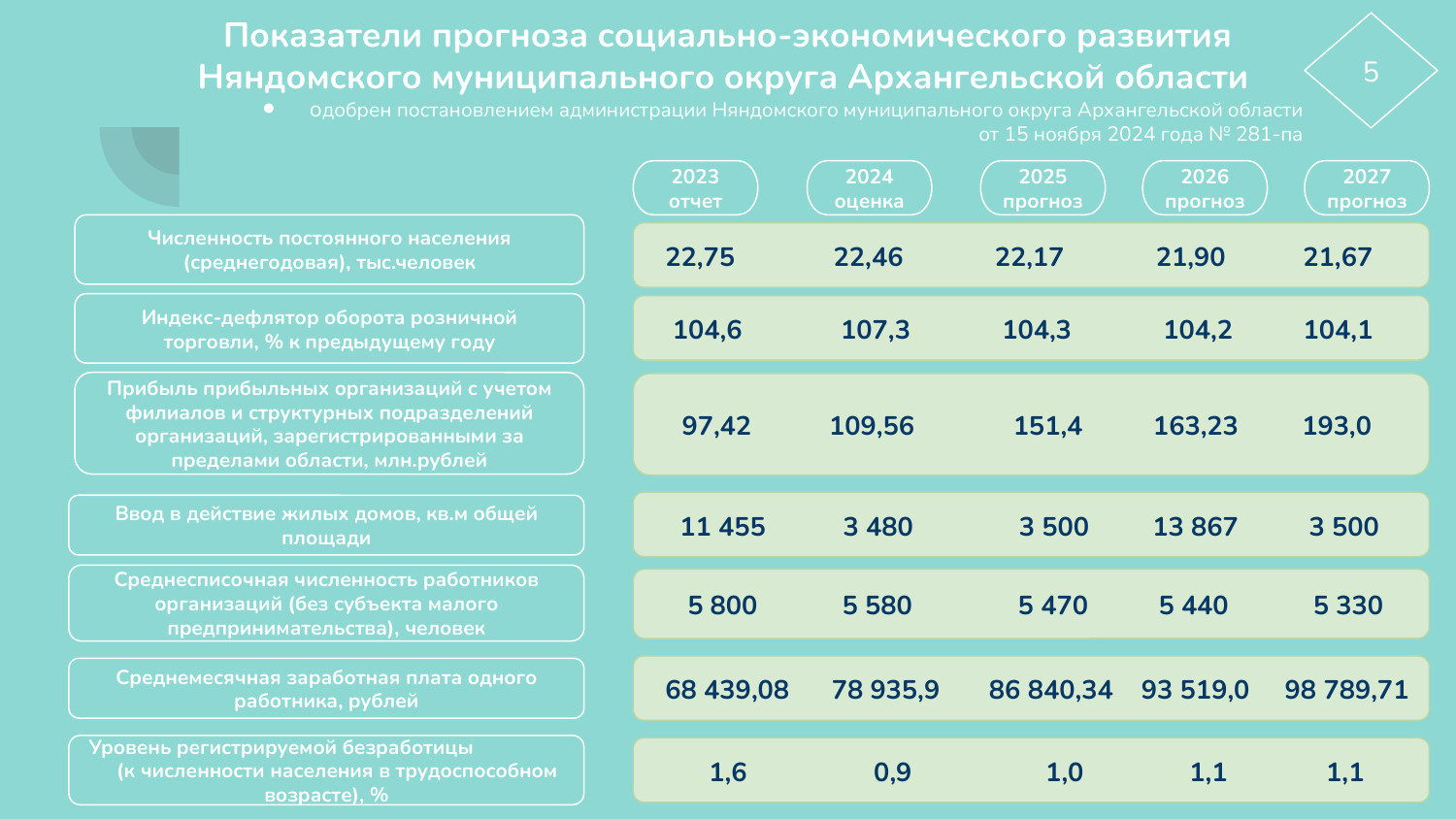

# Показатели прогноза социально-экономического развития Няндомского муниципального округа Архангельской области
5
одобрен постановлением администрации Няндомского муниципального округа Архангельской области от 15 ноября 2024 года № 281-па
2023
отчет
2024
оценка
2025
прогноз
2026
прогноз
2027
прогноз
Численность постоянного населения (среднегодовая), тыс.человек
  22,75              22,46             22,17             21,90           21,67
Индекс-дефлятор оборота розничной торговли, % к предыдущему году
   104,6              107,3             104,3             104,2          104,1
Прибыль прибыльных организаций с учетом филиалов и структурных подразделений организаций, зарегистрированными за пределами области, млн.рублей
    97,42           109,56              151,4          163,23         193,0
    11 455           3 480               3 500         13 867          3 500
Ввод в действие жилых домов, кв.м общей площади
Среднесписочная численность работников организаций (без субъекта малого предпринимательства), человек
     5 800            5 580               5 470          5 440            5 330
  68 439,08      78 935,9       86 840,34    93 519,0     98 789,71
Среднемесячная заработная плата одного работника, рублей
Уровень регистрируемой безработицы                      (к численности населения в трудоспособном возрасте), %
        1,6                  0,9                   1,0               1,1              1,1